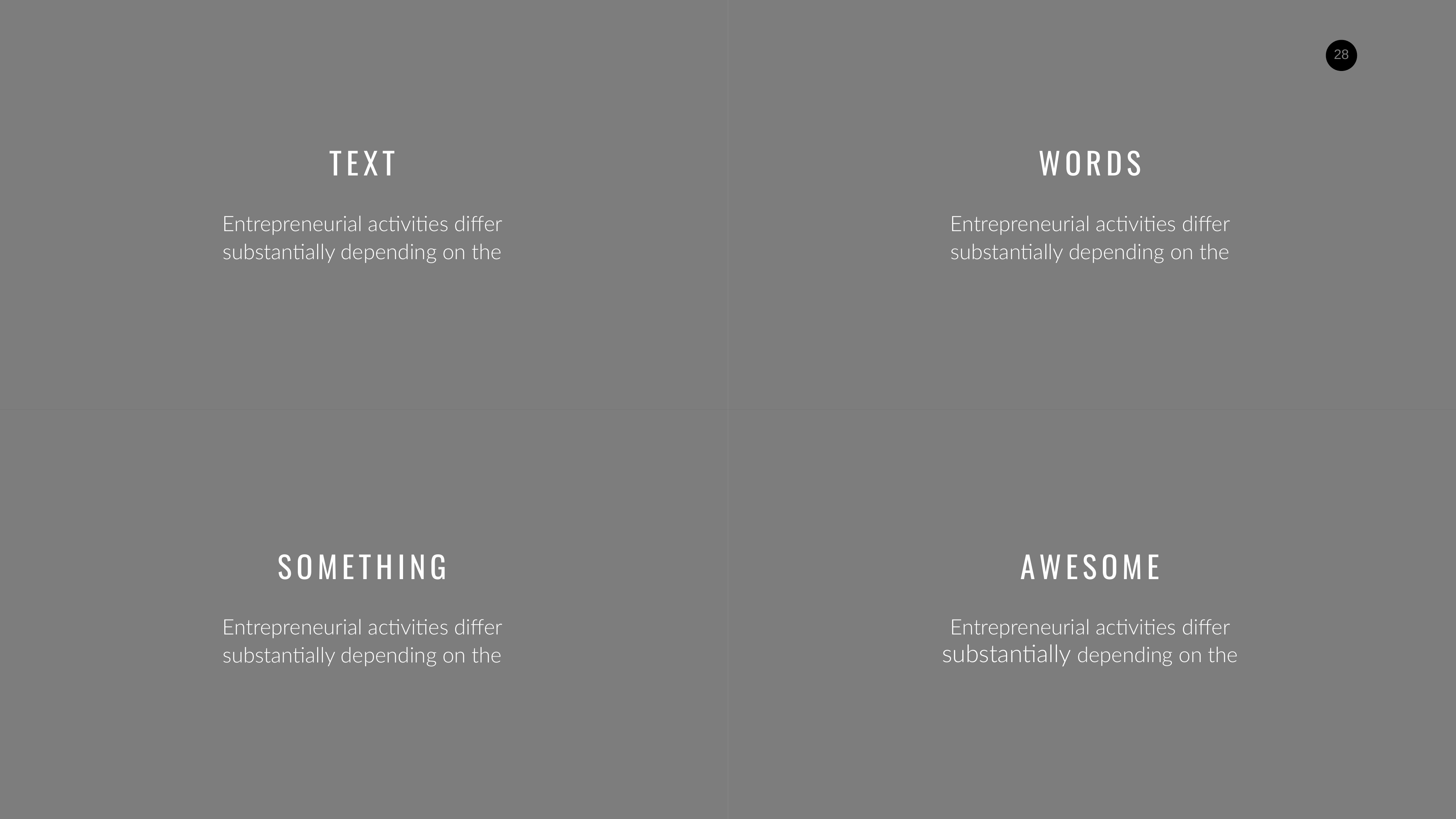

TEXT
WORDS
Entrepreneurial activities differ substantially depending on the
Entrepreneurial activities differ substantially depending on the

SOMETHING
AWESOME
Entrepreneurial activities differ substantially depending on the
Entrepreneurial activities differ substantially depending on the